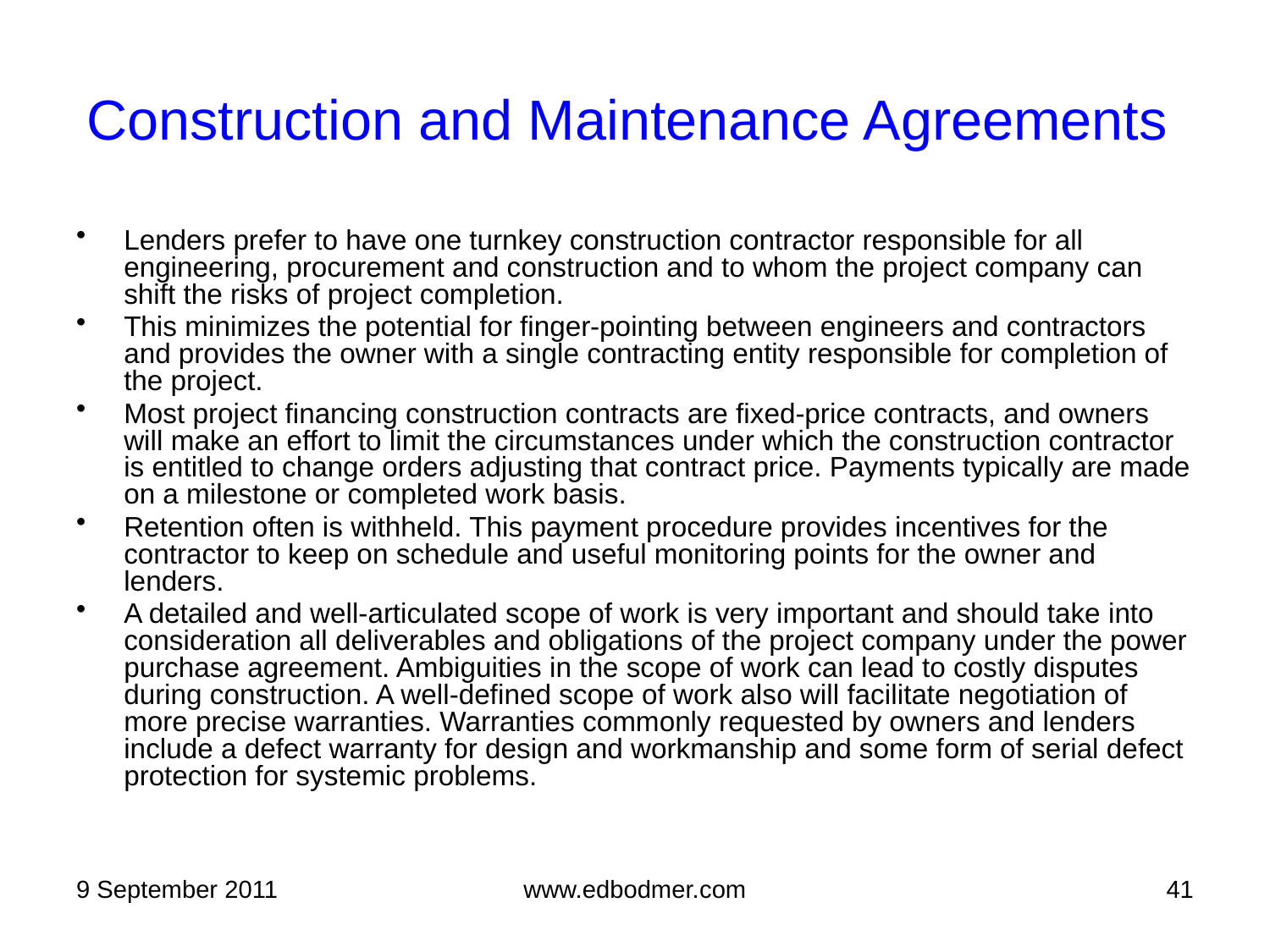

Construction and Maintenance Agreements
Lenders prefer to have one turnkey construction contractor responsible for all engineering, procurement and construction and to whom the project company can shift the risks of project completion.
This minimizes the potential for finger-pointing between engineers and contractors and provides the owner with a single contracting entity responsible for completion of the project.
Most project financing construction contracts are fixed-price contracts, and owners will make an effort to limit the circumstances under which the construction contractor is entitled to change orders adjusting that contract price. Payments typically are made on a milestone or completed work basis.
Retention often is withheld. This payment procedure provides incentives for the contractor to keep on schedule and useful monitoring points for the owner and lenders.
A detailed and well-articulated scope of work is very important and should take into consideration all deliverables and obligations of the project company under the power purchase agreement. Ambiguities in the scope of work can lead to costly disputes during construction. A well-defined scope of work also will facilitate negotiation of more precise warranties. Warranties commonly requested by owners and lenders include a defect warranty for design and workmanship and some form of serial defect protection for systemic problems.
9 September 2011
www.edbodmer.com
41